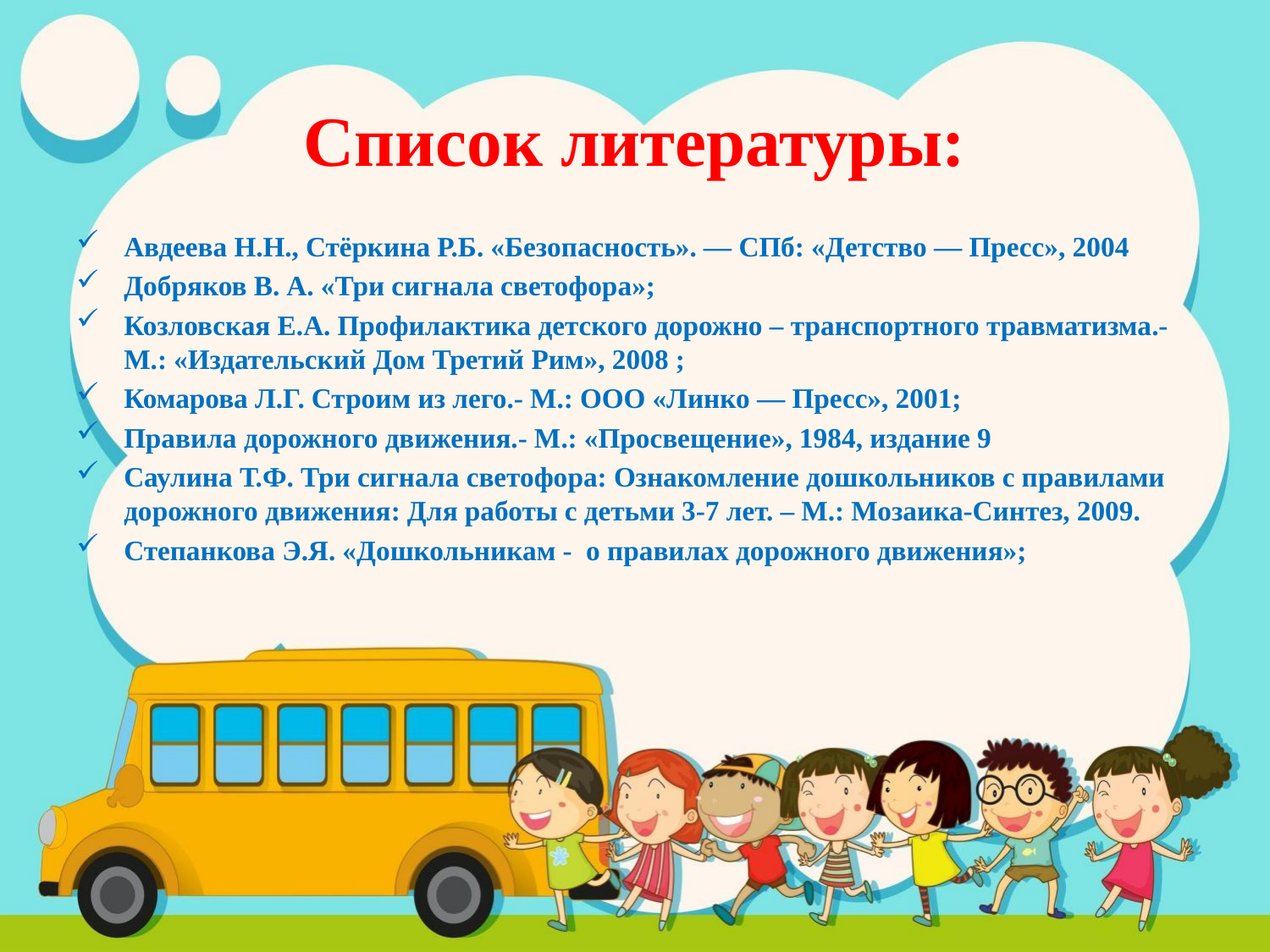

# Список литературы:
Авдеева Н.Н., Стёркина Р.Б. «Безопасность». — СПб: «Детство — Пресс», 2004
Добряков В. А. «Три сигнала светофора»;
Козловская Е.А. Профилактика детского дорожно – транспортного травматизма.- М.: «Издательский Дом Третий Рим», 2008 ;
Комарова Л.Г. Строим из лего.- М.: ООО «Линко — Пресс», 2001;
Правила дорожного движения.- М.: «Просвещение», 1984, издание 9
Саулина Т.Ф. Три сигнала светофора: Ознакомление дошкольников с правилами дорожного движения: Для работы с детьми 3-7 лет. – М.: Мозаика-Синтез, 2009.
Степанкова Э.Я. «Дошкольникам -  о правилах дорожного движения»;